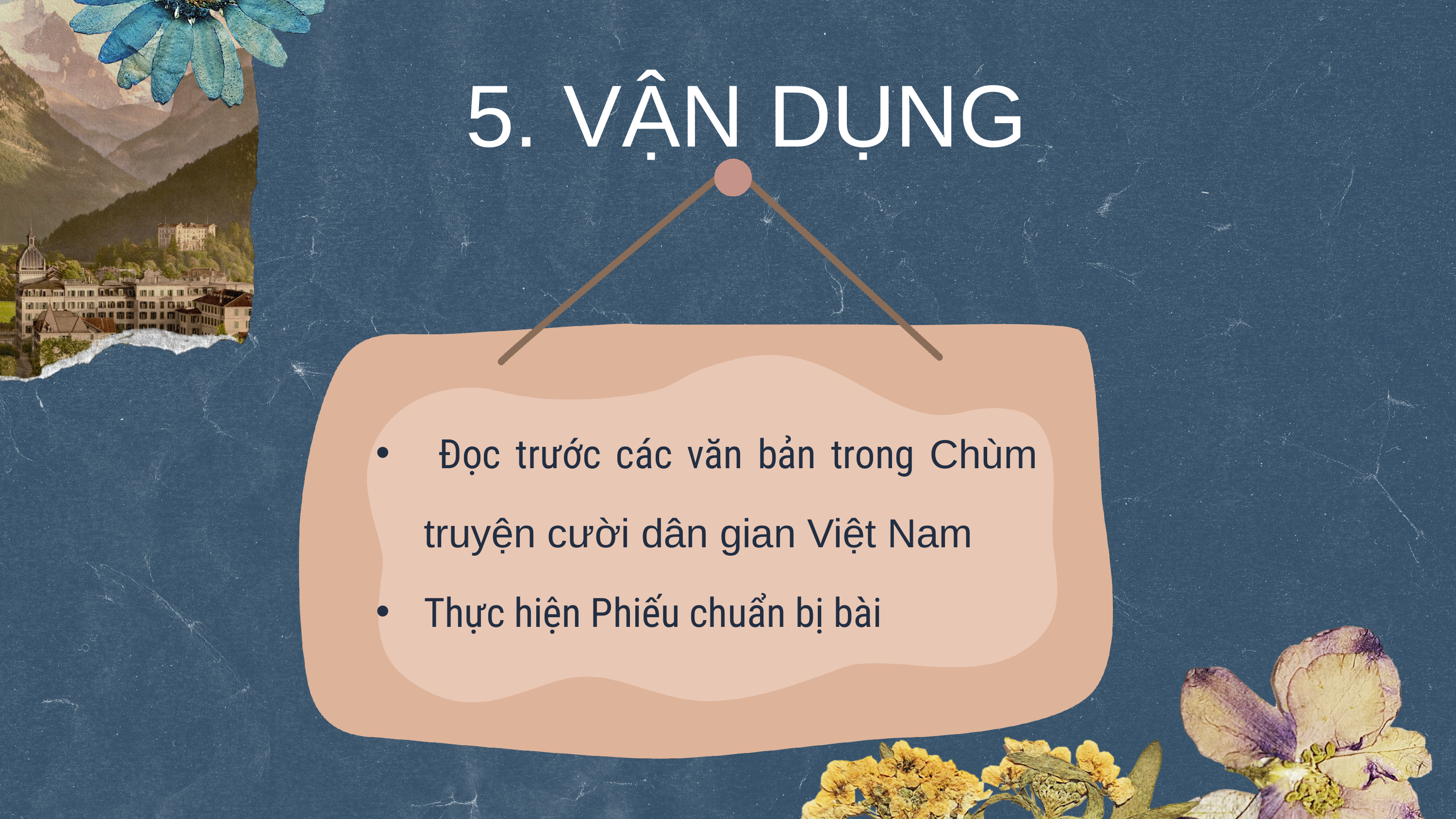

5. VẬN DỤNG

 Đọc trước các văn bản trong Chùm truyện cười dân gian Việt Nam
Thực hiện Phiếu chuẩn bị bài